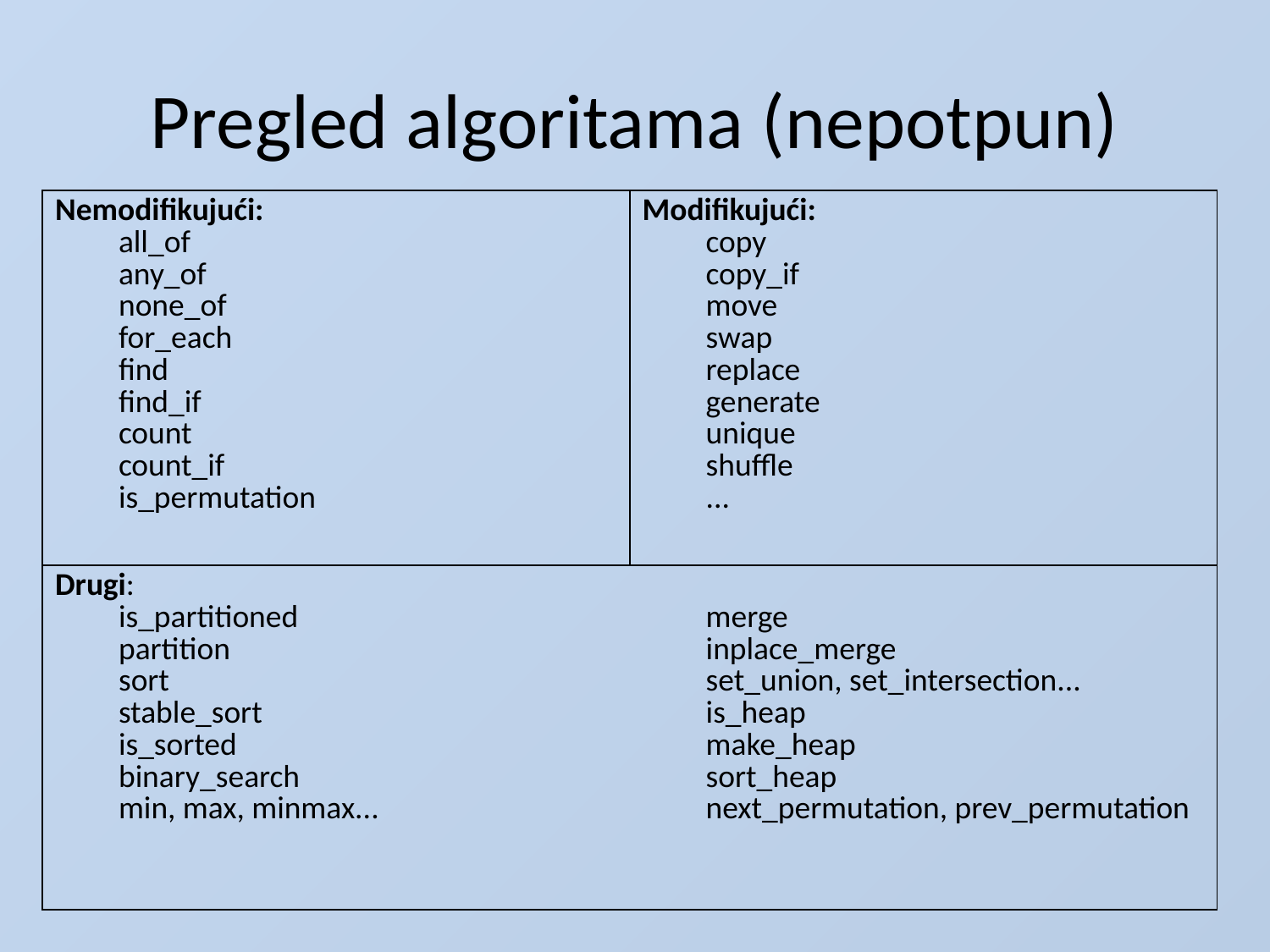

# Pregled algoritama (nepotpun)
| Nemodifikujući: all\_of any\_of none\_of for\_each find find\_if count count\_if is\_permutation | Modifikujući: copy copy\_if move swap replace generate unique shuffle ... |
| --- | --- |
| Drugi: is\_partitioned partition sort stable\_sort is\_sorted binary\_search min, max, minmax... | merge inplace\_merge set\_union, set\_intersection... is\_heap make\_heap sort\_heap next\_permutation, prev\_permutation |